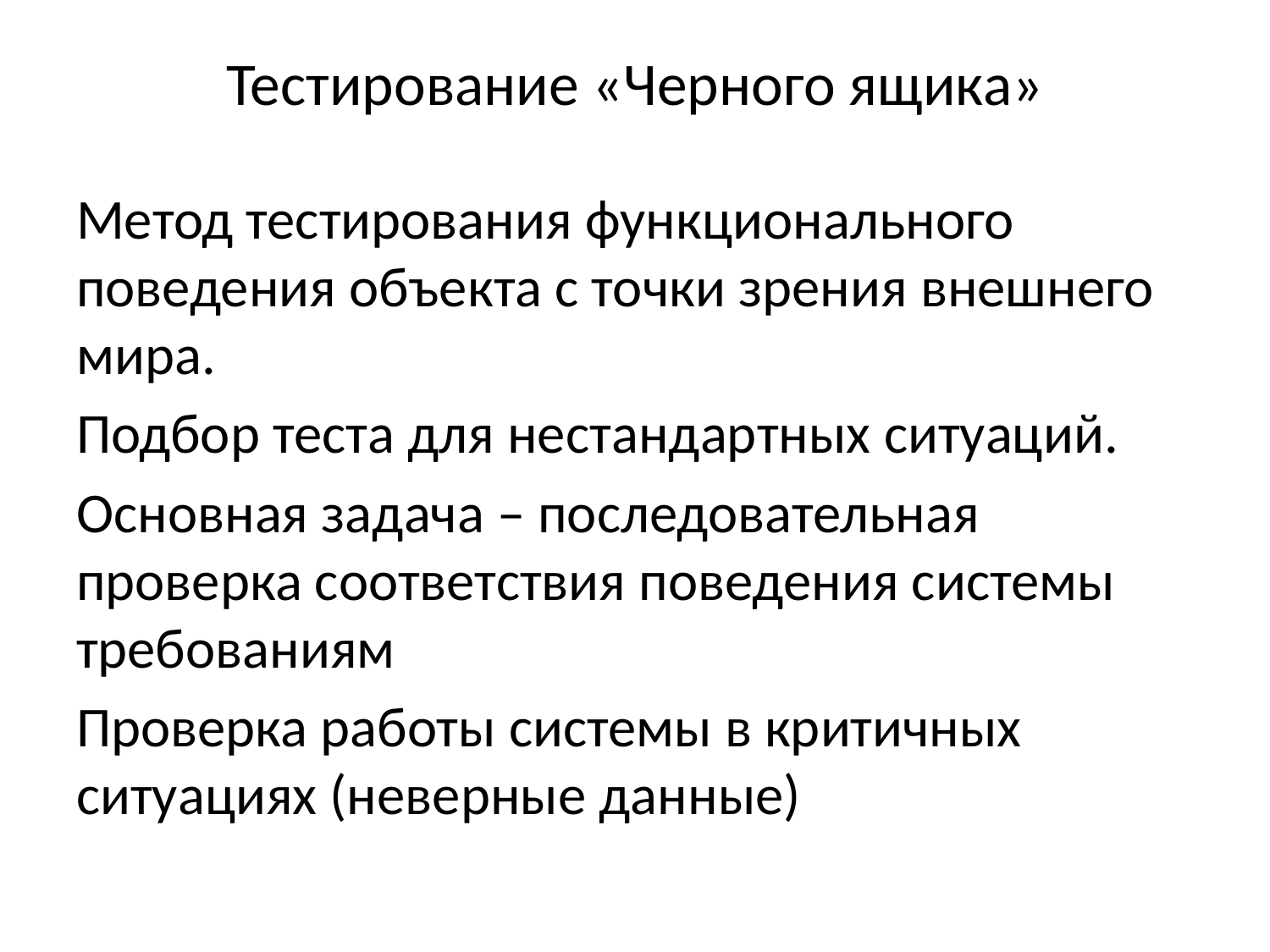

# Тестирование «Черного ящика»
Метод тестирования функционального поведения объекта с точки зрения внешнего мира.
Подбор теста для нестандартных ситуаций.
Основная задача – последовательная проверка соответствия поведения системы требованиям
Проверка работы системы в критичных ситуациях (неверные данные)